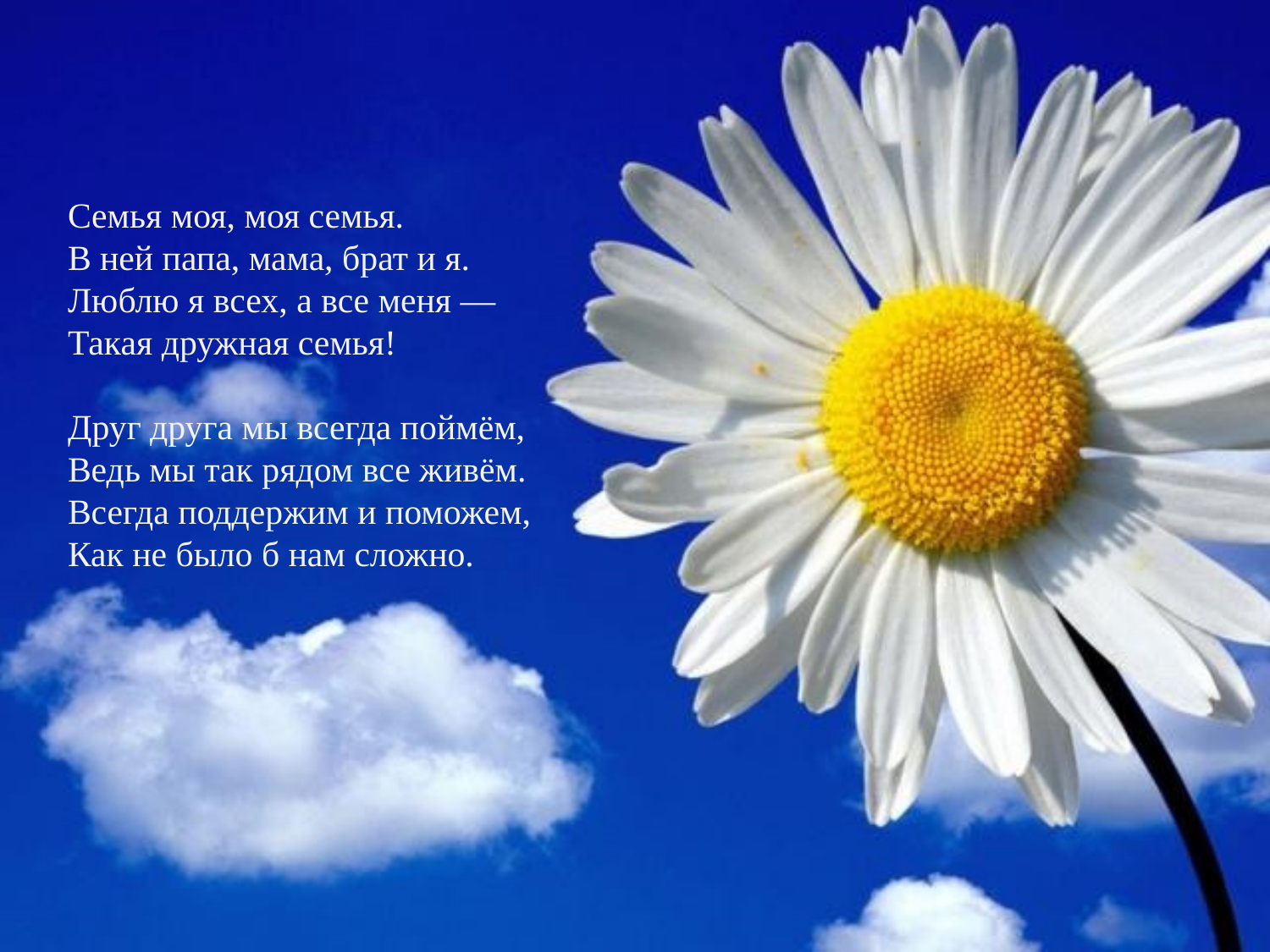

Семья моя, моя семья.
В ней папа, мама, брат и я.
Люблю я всех, а все меня —
Такая дружная семья!
Друг друга мы всегда поймём,
Ведь мы так рядом все живём.
Всегда поддержим и поможем,
Как не было б нам сложно.